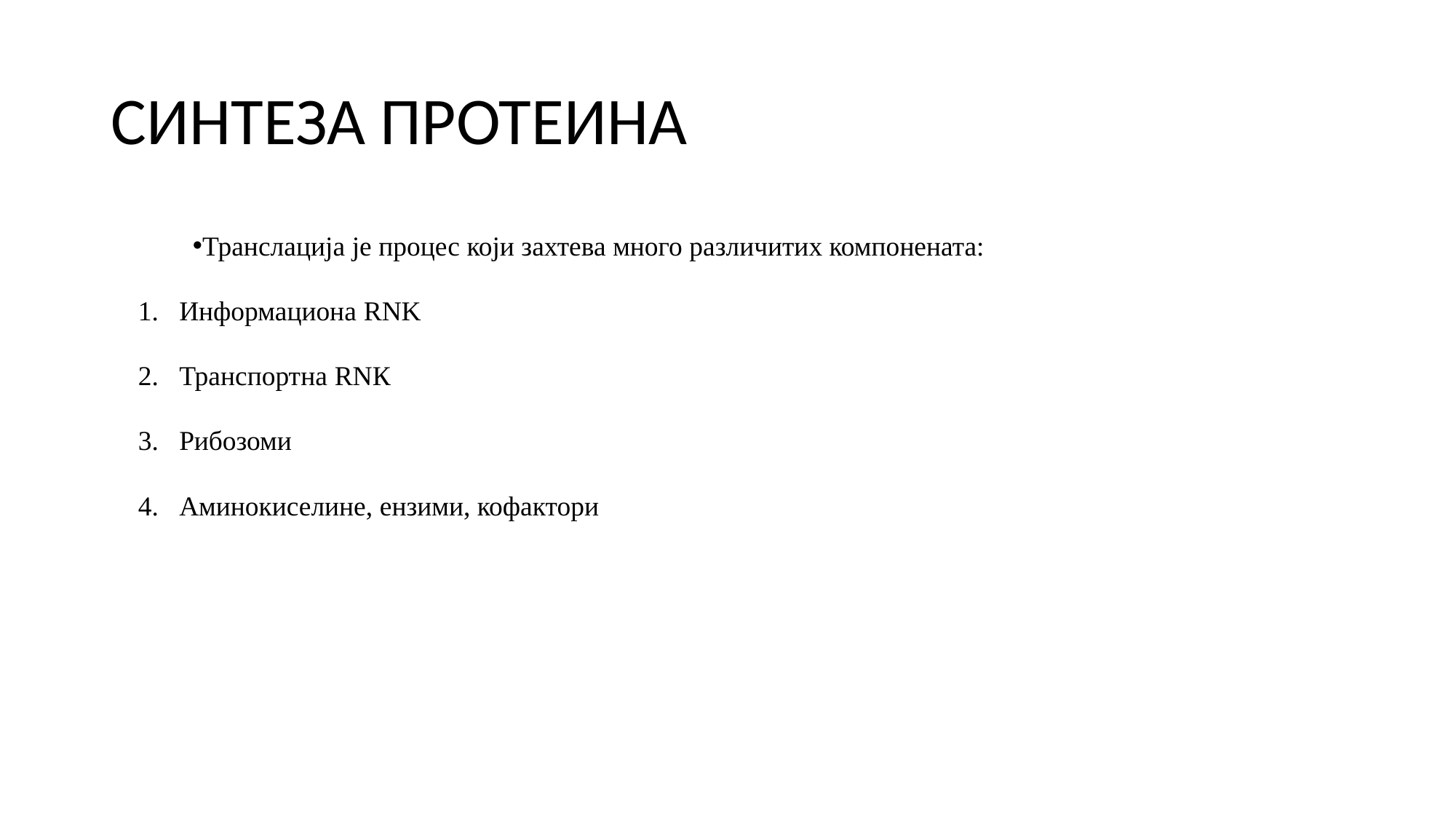

# СИНТЕЗА ПРОТЕИНА
Транслација је процес који захтева много различитих компонената:
Информациона RNK
Транспортна RNК
Рибозоми
Аминокиселине, ензими, кофактори